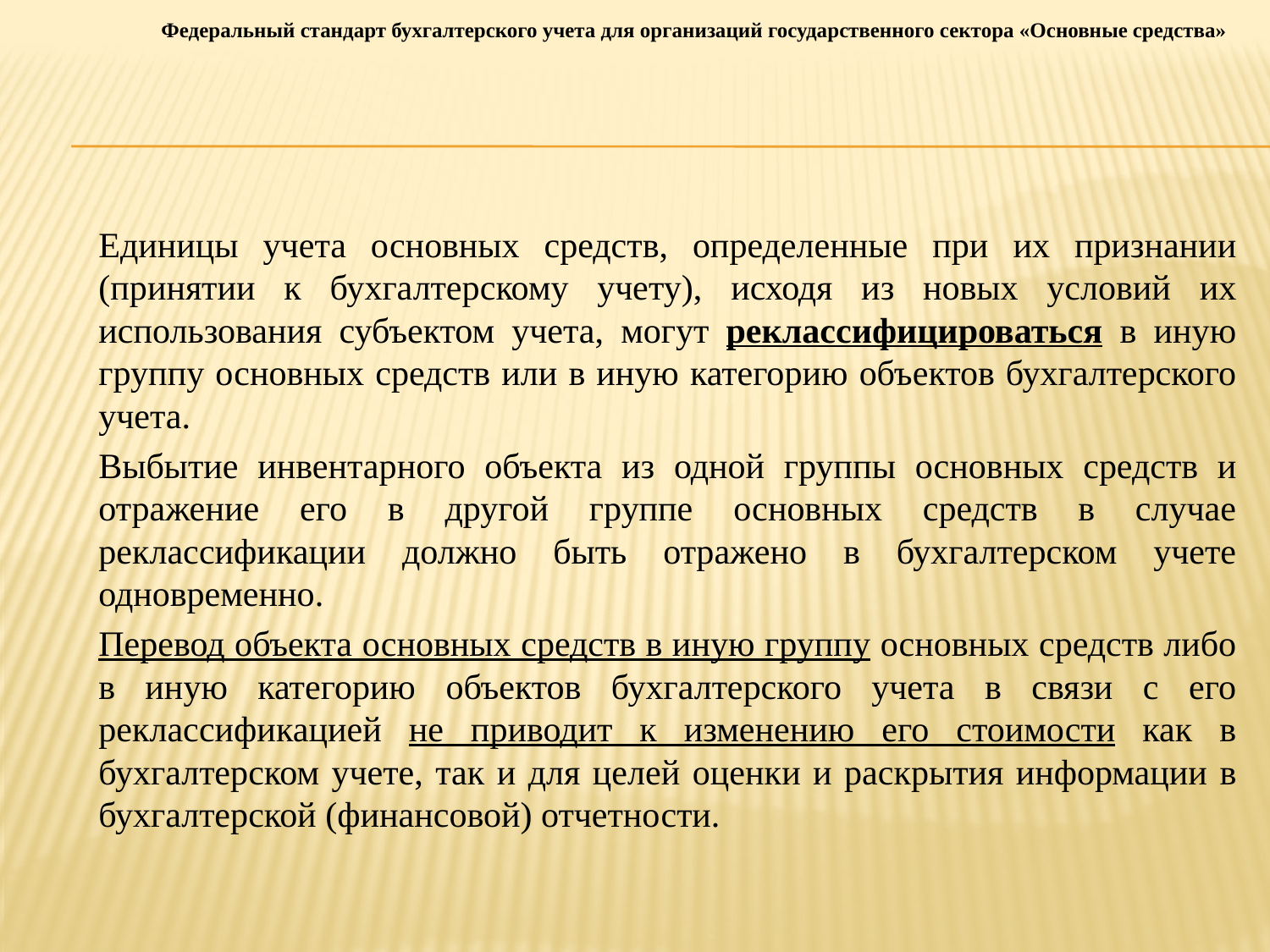

Федеральный стандарт бухгалтерского учета для организаций государственного сектора «Основные средства»

		Единицы учета основных средств, определенные при их признании (принятии к бухгалтерскому учету), исходя из новых условий их использования субъектом учета, могут реклассифицироваться в иную группу основных средств или в иную категорию объектов бухгалтерского учета.
		Выбытие инвентарного объекта из одной группы основных средств и отражение его в другой группе основных средств в случае реклассификации должно быть отражено в бухгалтерском учете одновременно.
		Перевод объекта основных средств в иную группу основных средств либо в иную категорию объектов бухгалтерского учета в связи с его реклассификацией не приводит к изменению его стоимости как в бухгалтерском учете, так и для целей оценки и раскрытия информации в бухгалтерской (финансовой) отчетности.